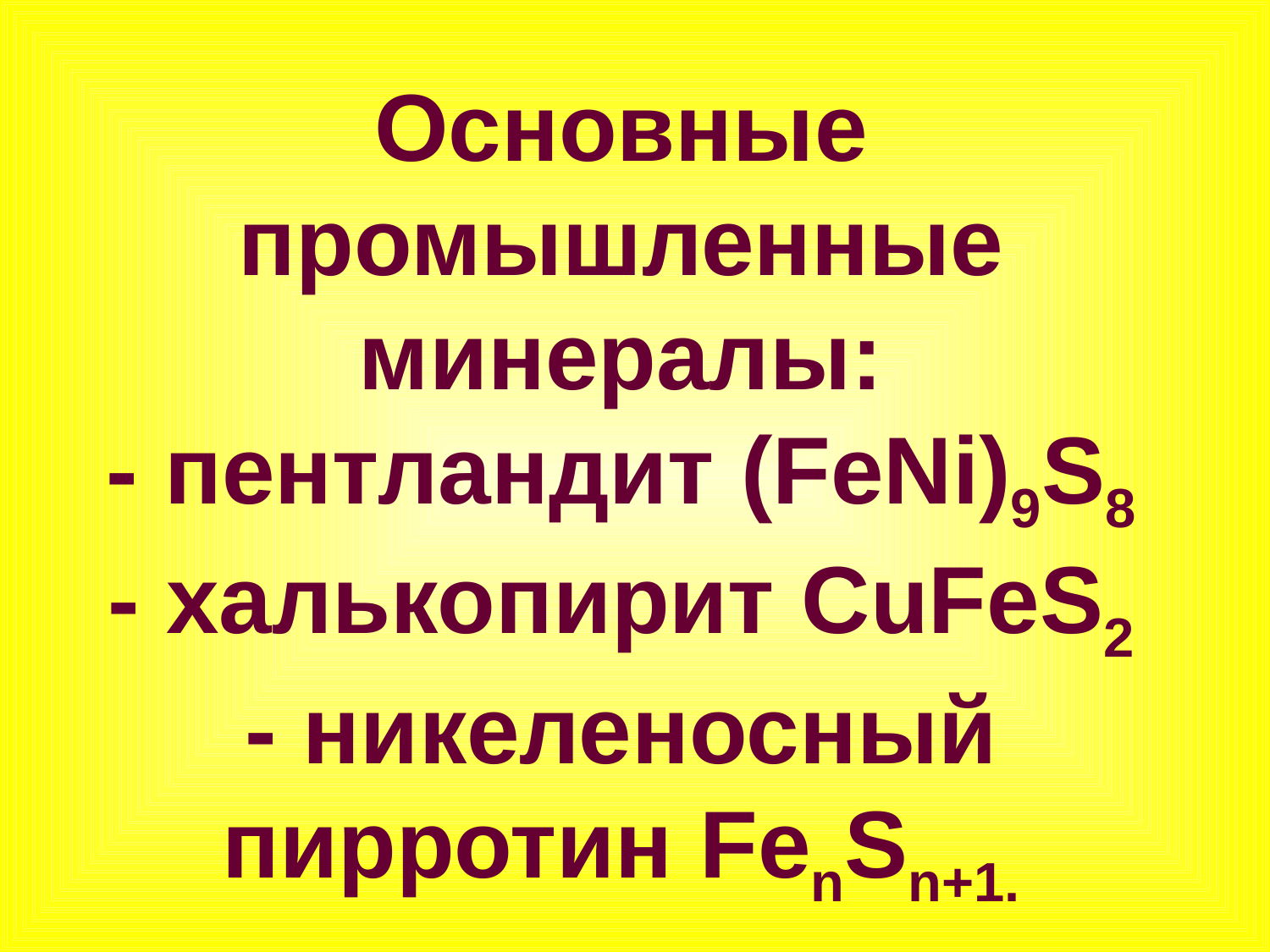

Основные промышленные минералы:
- пентландит (FeNi)9S8
- халькопирит CuFeS2
- никеленосный пирротин FenSn+1.